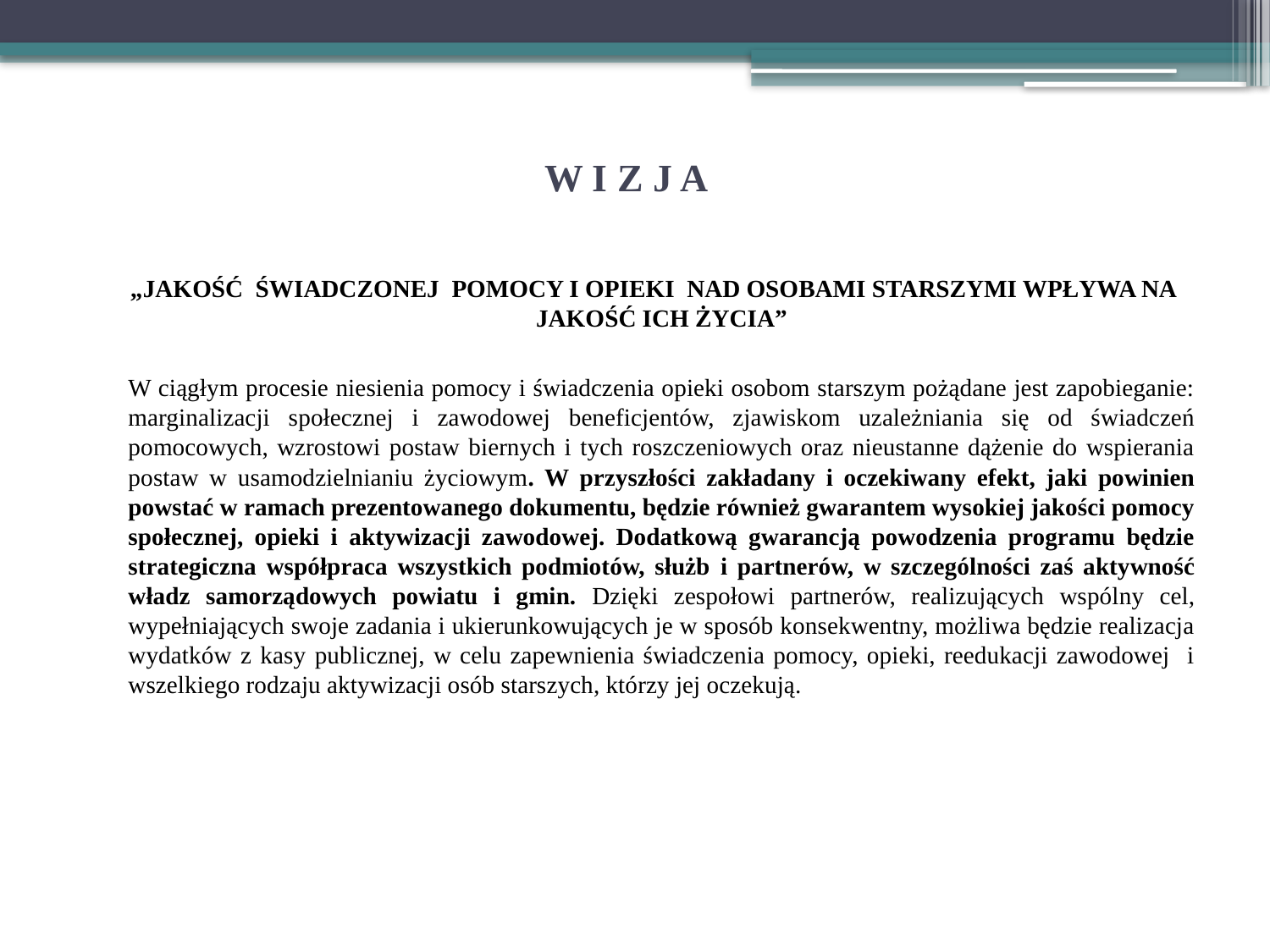

# W I Z J A
   „JAKOŚĆ  ŚWIADCZONEJ  POMOCY I OPIEKI  NAD OSOBAMI STARSZYMI WPŁYWA NA JAKOŚĆ ICH ŻYCIA”

	W ciągłym procesie niesienia pomocy i świadczenia opieki osobom starszym pożądane jest zapobieganie: marginalizacji społecznej i zawodowej beneficjentów, zjawiskom uzależniania się od świadczeń pomocowych, wzrostowi postaw biernych i tych roszczeniowych oraz nieustanne dążenie do wspierania postaw w usamodzielnianiu życiowym. W przyszłości zakładany i oczekiwany efekt, jaki powinien powstać w ramach prezentowanego dokumentu, będzie również gwarantem wysokiej jakości pomocy społecznej, opieki i aktywizacji zawodowej. Dodatkową gwarancją powodzenia programu będzie strategiczna współpraca wszystkich podmiotów, służb i partnerów, w szczególności zaś aktywność władz samorządowych powiatu i gmin. Dzięki zespołowi partnerów, realizujących wspólny cel, wypełniających swoje zadania i ukierunkowujących je w sposób konsekwentny, możliwa będzie realizacja wydatków z kasy publicznej, w celu zapewnienia świadczenia pomocy, opieki, reedukacji zawodowej  i wszelkiego rodzaju aktywizacji osób starszych, którzy jej oczekują.